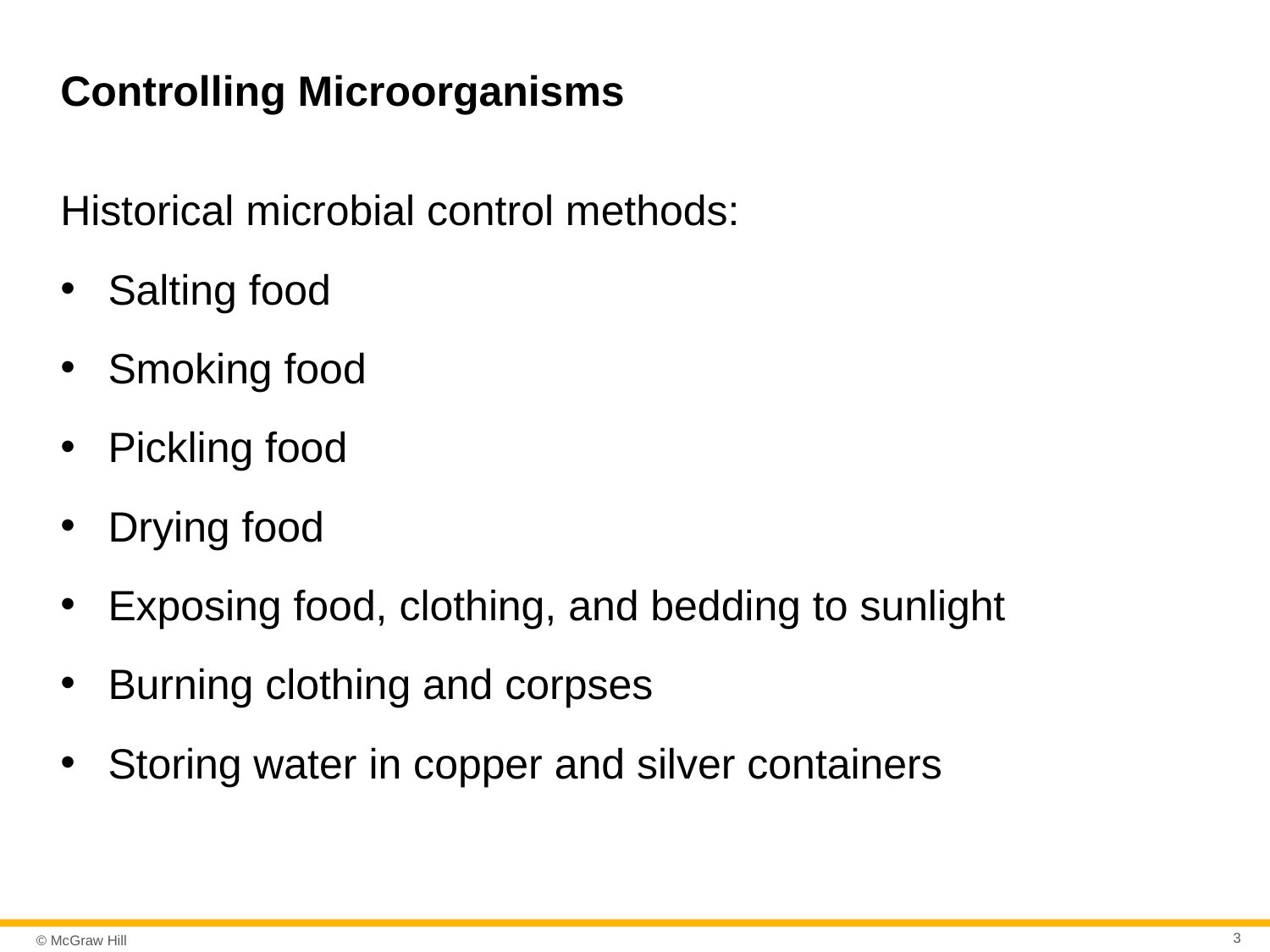

# Controlling Microorganisms
Historical microbial control methods:
Salting food
Smoking food
Pickling food
Drying food
Exposing food, clothing, and bedding to sunlight
Burning clothing and corpses
Storing water in copper and silver containers